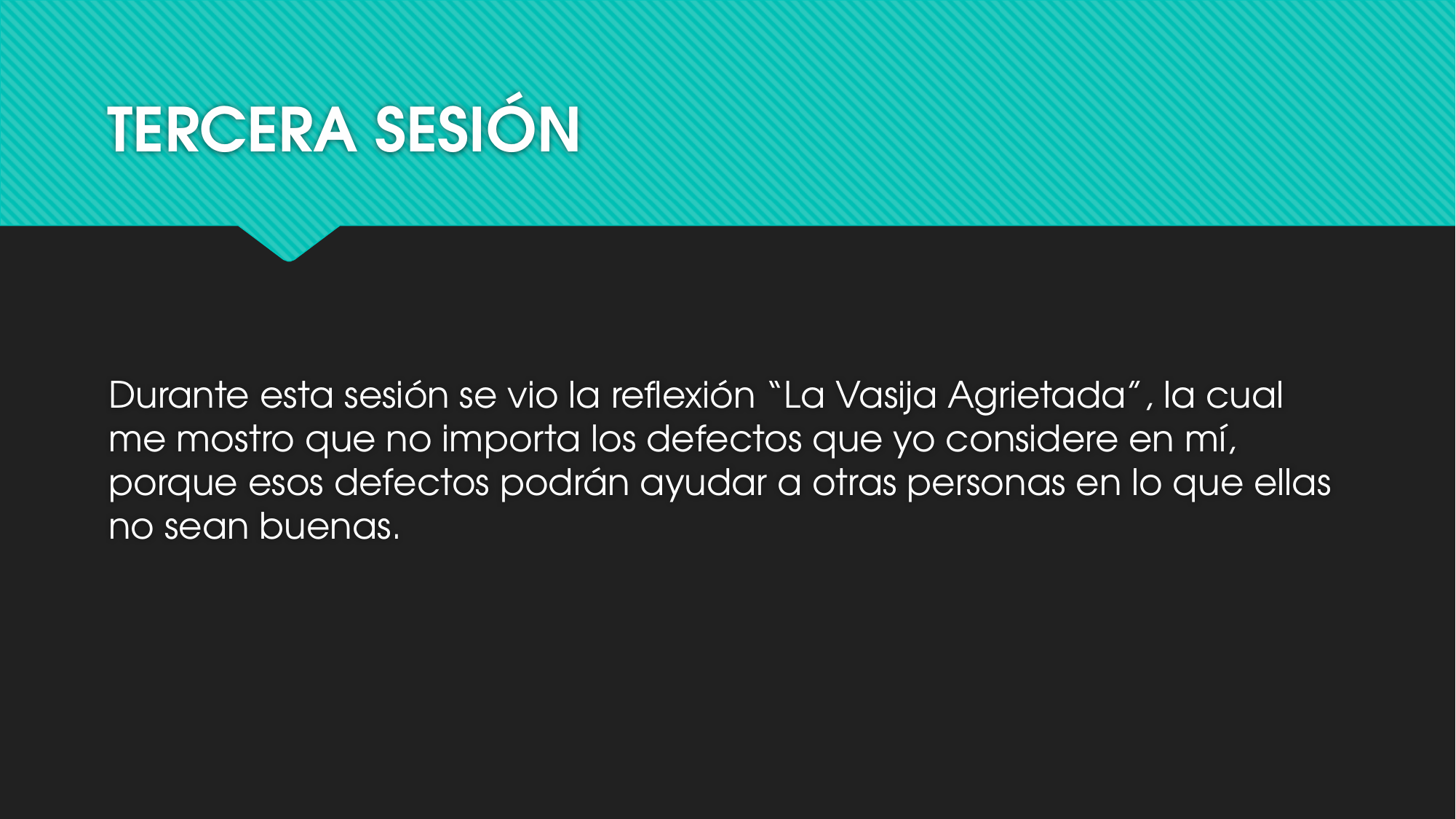

# TERCERA SESIÓN
Durante esta sesión se vio la reflexión “La Vasija Agrietada”, la cual me mostro que no importa los defectos que yo considere en mí, porque esos defectos podrán ayudar a otras personas en lo que ellas no sean buenas.